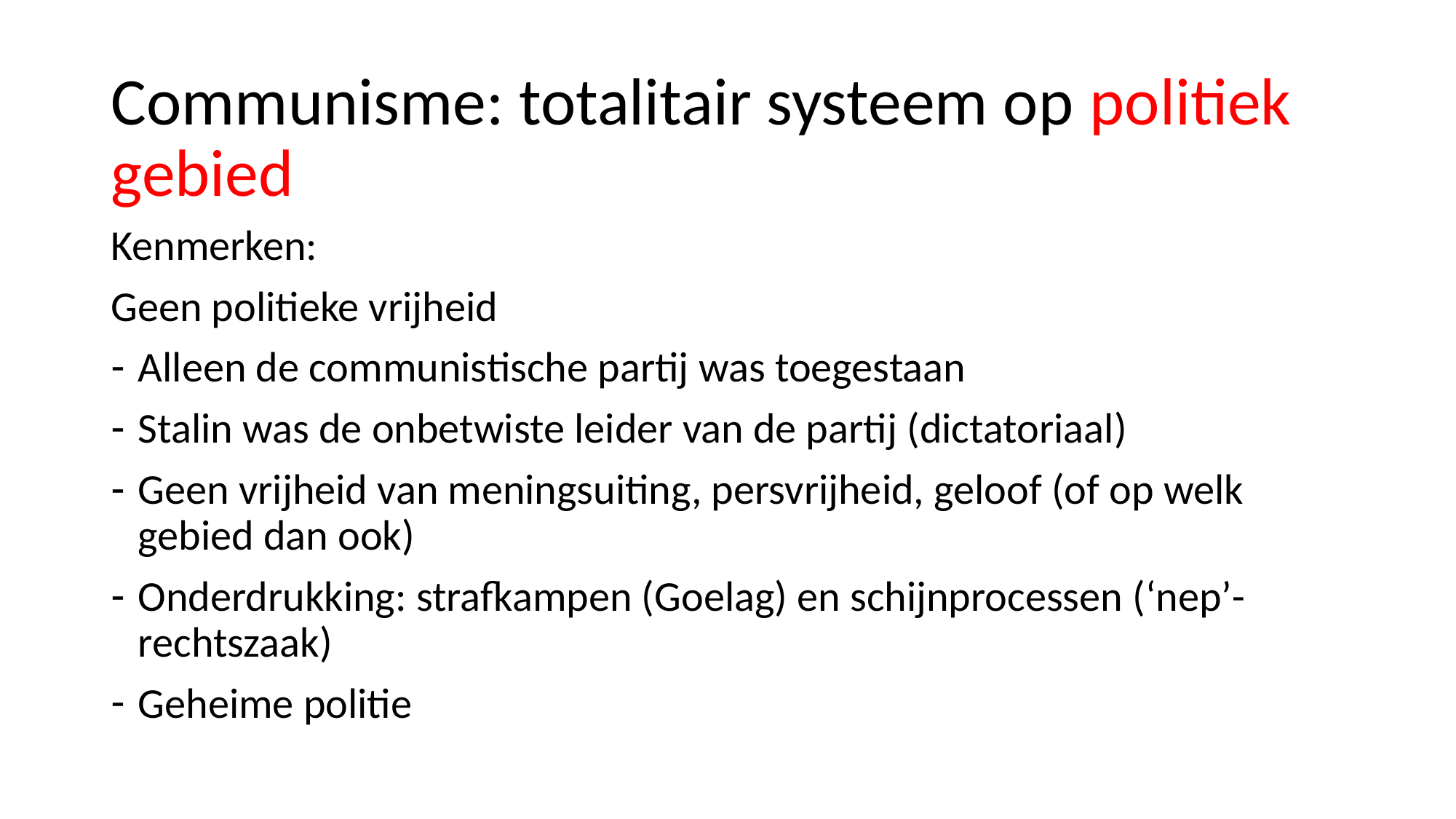

# Communisme: totalitair systeem op politiek gebied
Kenmerken:
Geen politieke vrijheid
Alleen de communistische partij was toegestaan
Stalin was de onbetwiste leider van de partij (dictatoriaal)
Geen vrijheid van meningsuiting, persvrijheid, geloof (of op welk gebied dan ook)
Onderdrukking: strafkampen (Goelag) en schijnprocessen (‘nep’-rechtszaak)
Geheime politie